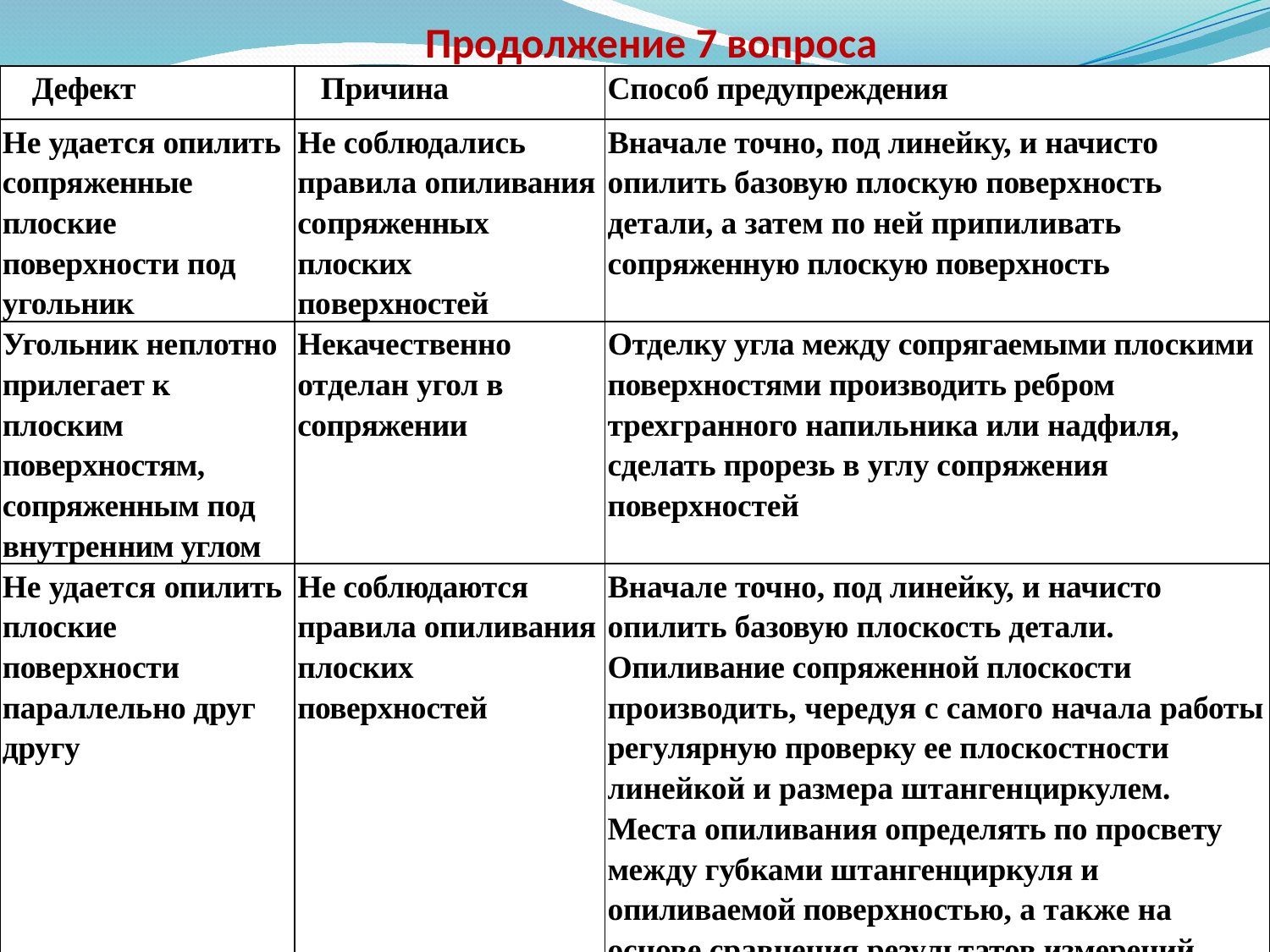

# Продолжение 7 вопроса
| Дефект | Причина | Способ предупреждения |
| --- | --- | --- |
| Не удается опилить сопряженные плоские поверхности под угольник | Не соблюдались правила опиливания сопряженных плоских поверхностей | Вначале точно, под линейку, и начисто опилить базовую плоскую поверхность детали, а затем по ней припиливать сопряженную плоскую поверхность |
| Угольник неплотно прилегает к плоским поверхностям, сопряженным под внутренним углом | Некачественно отделан угол в сопряжении | Отделку угла между сопрягаемыми плоскими поверхностями производить ребром трехгранного напильника или надфиля, сделать прорезь в углу сопряжения поверхностей |
| Не удается опилить плоские поверхности параллельно друг другу | Не соблюдаются правила опиливания плоских поверхностей | Вначале точно, под линейку, и начисто опилить базовую плоскость детали. Опиливание сопряженной плоскости производить, чередуя с самого начала работы регулярную проверку ее плоскостности линейкой и размера штангенциркулем. Места опиливания определять по просвету между губками штангенциркуля и опиливаемой поверхностью, а также на основе сравнения результатов измерений |